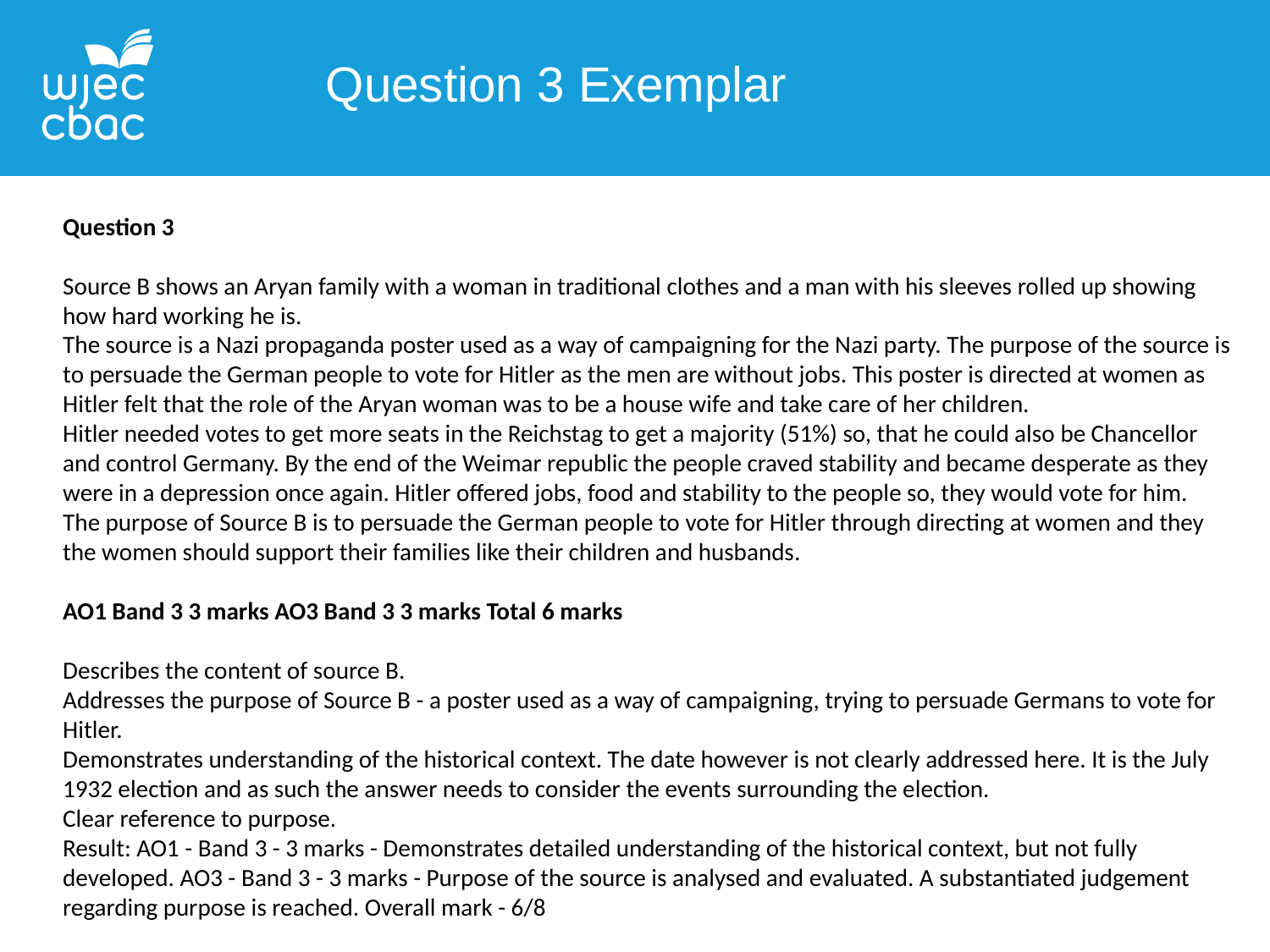

Question 3 Exemplar

Question 3

Source B shows an Aryan family with a woman in traditional clothes and a man with his sleeves rolled up showing how hard working he is.
The source is a Nazi propaganda poster used as a way of campaigning for the Nazi party. The purpose of the source is to persuade the German people to vote for Hitler as the men are without jobs. This poster is directed at women as Hitler felt that the role of the Aryan woman was to be a house wife and take care of her children.
Hitler needed votes to get more seats in the Reichstag to get a majority (51%) so, that he could also be Chancellor and control Germany. By the end of the Weimar republic the people craved stability and became desperate as they were in a depression once again. Hitler offered jobs, food and stability to the people so, they would vote for him.
The purpose of Source B is to persuade the German people to vote for Hitler through directing at women and they the women should support their families like their children and husbands.

AO1 Band 3 3 marks AO3 Band 3 3 marks Total 6 marks

Describes the content of source B.
Addresses the purpose of Source B - a poster used as a way of campaigning, trying to persuade Germans to vote for Hitler.
Demonstrates understanding of the historical context. The date however is not clearly addressed here. It is the July 1932 election and as such the answer needs to consider the events surrounding the election.
Clear reference to purpose.
Result: AO1 - Band 3 - 3 marks - Demonstrates detailed understanding of the historical context, but not fully developed. AO3 - Band 3 - 3 marks - Purpose of the source is analysed and evaluated. A substantiated judgement regarding purpose is reached. Overall mark - 6/8